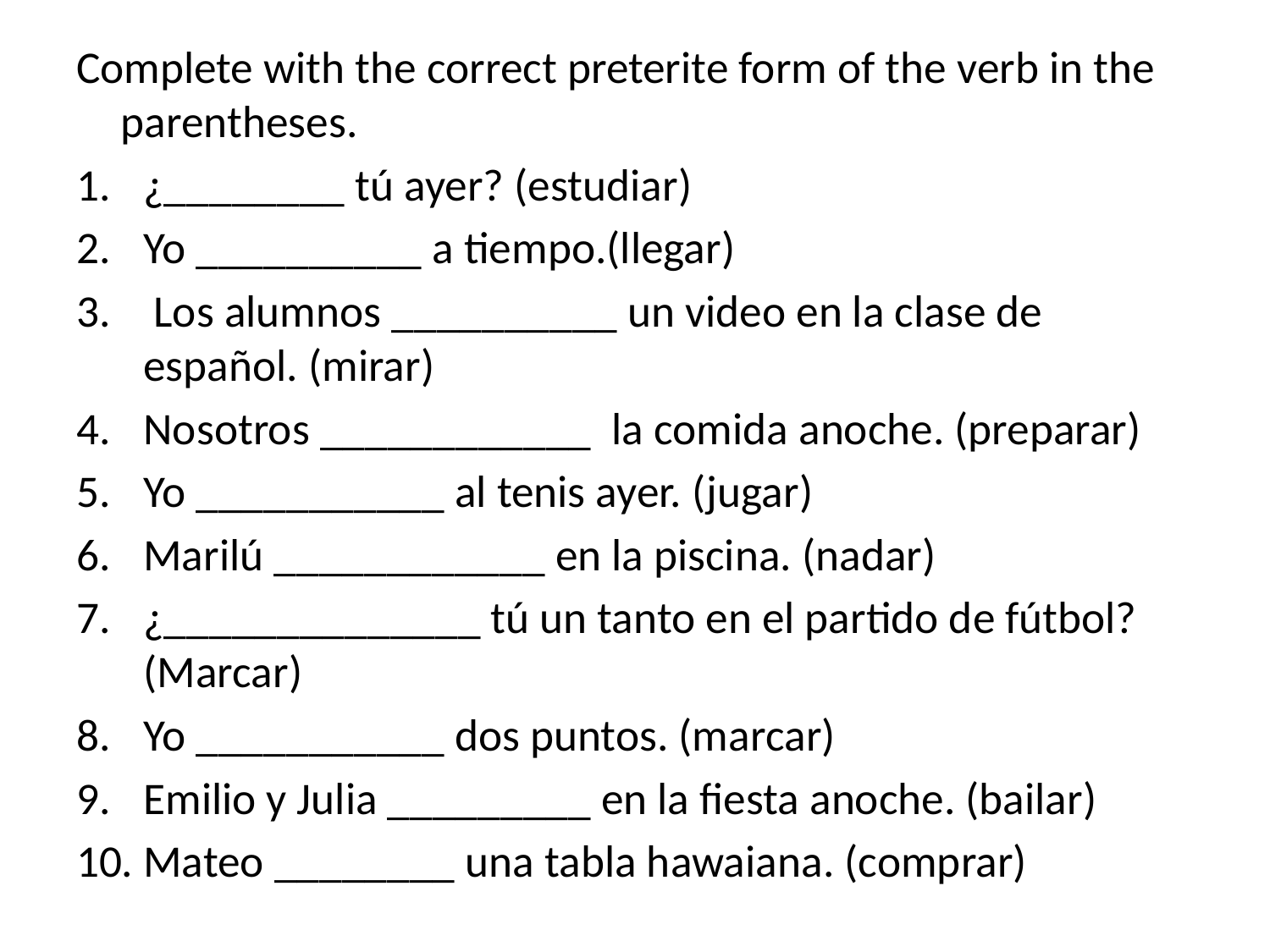

Complete with the correct preterite form of the verb in the parentheses.
¿________ tú ayer? (estudiar)
Yo __________ a tiempo.(llegar)
 Los alumnos __________ un video en la clase de español. (mirar)
Nosotros ____________  la comida anoche. (preparar)
Yo ___________ al tenis ayer. (jugar)
Marilú ____________ en la piscina. (nadar)
¿______________ tú un tanto en el partido de fútbol?(Marcar)
Yo ___________ dos puntos. (marcar)
Emilio y Julia _________ en la fiesta anoche. (bailar)
Mateo ________ una tabla hawaiana. (comprar)